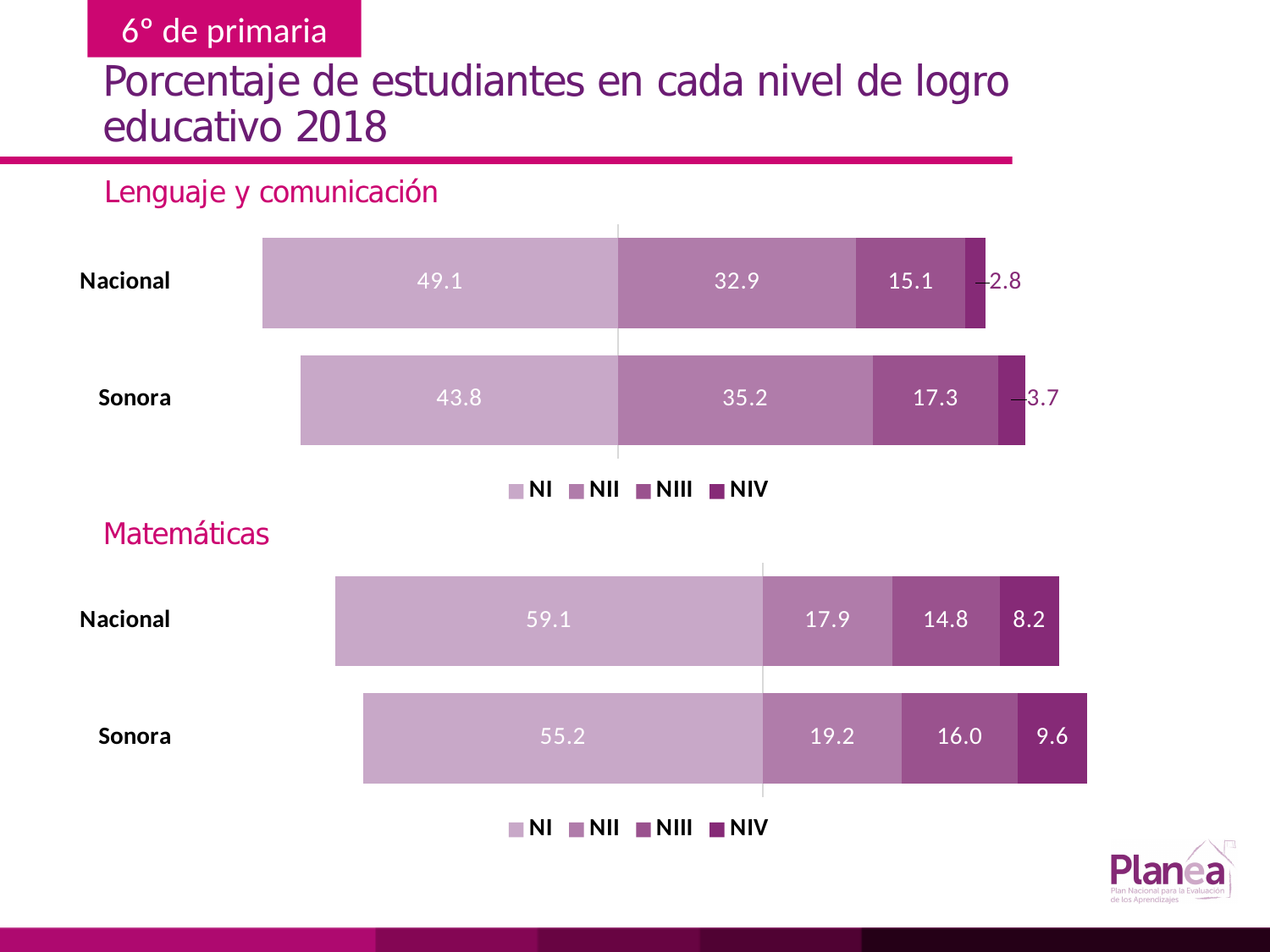

# Porcentaje de estudiantes en cada nivel de logro educativo 2018

Lenguaje y comunicación

### Chart

| Category |  |  |  |  |
|---|---|---|---|---|
| Sonora | -43.8 | 35.2 | 17.3 | 3.7 |
| Nacional | -49.1 | 32.9 | 15.1 | 2.8 |
Matemáticas

### Chart

| Category |  |  |  |  |
|---|---|---|---|---|
| Sonora | -55.2 | 19.2 | 16.0 | 9.6 |
| Nacional | -59.1 | 17.9 | 14.8 | 8.2 |